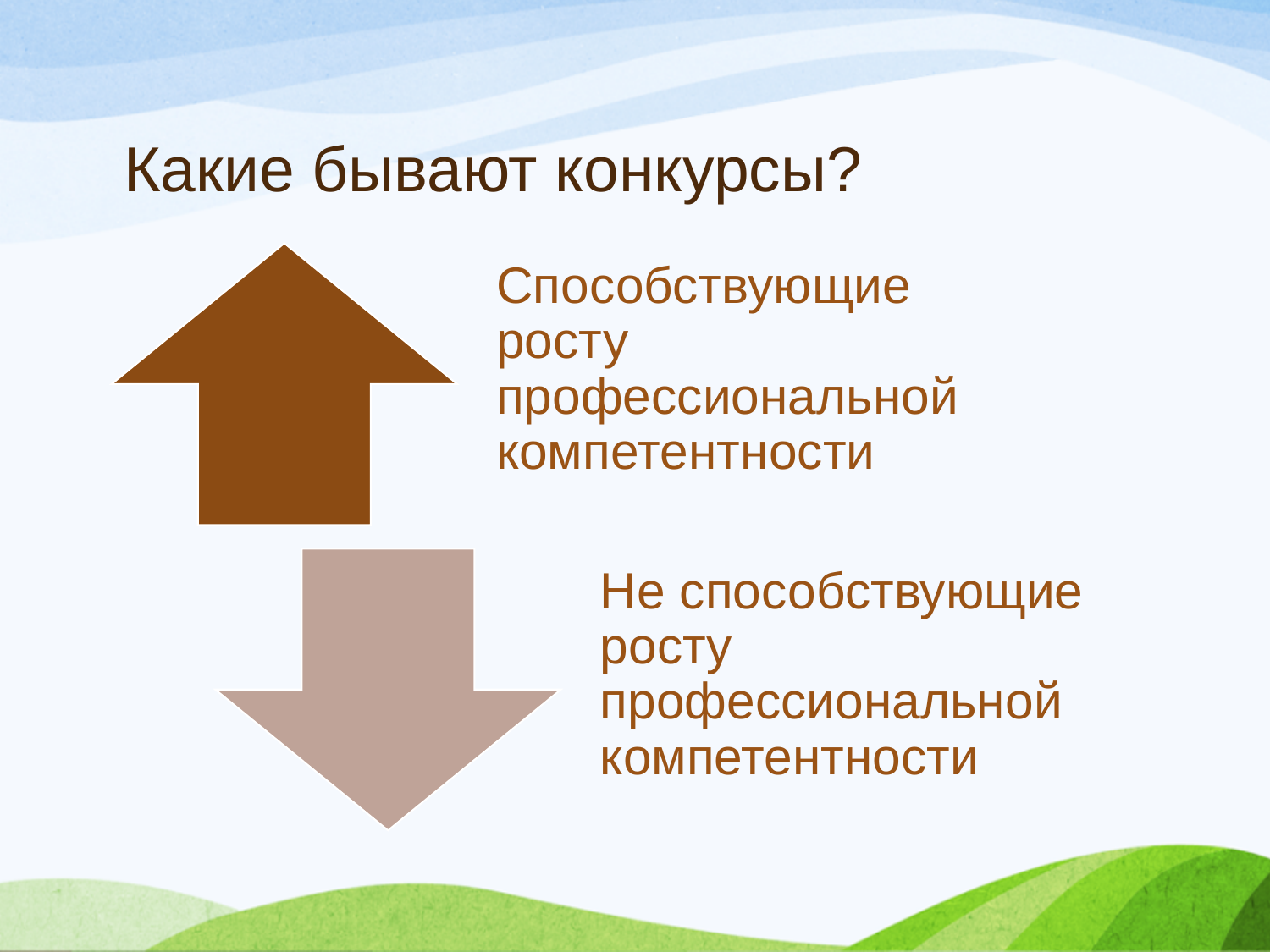

# Какие бывают конкурсы?
Способствующие росту профессиональной компетентности
Не способствующие росту профессиональной компетентности